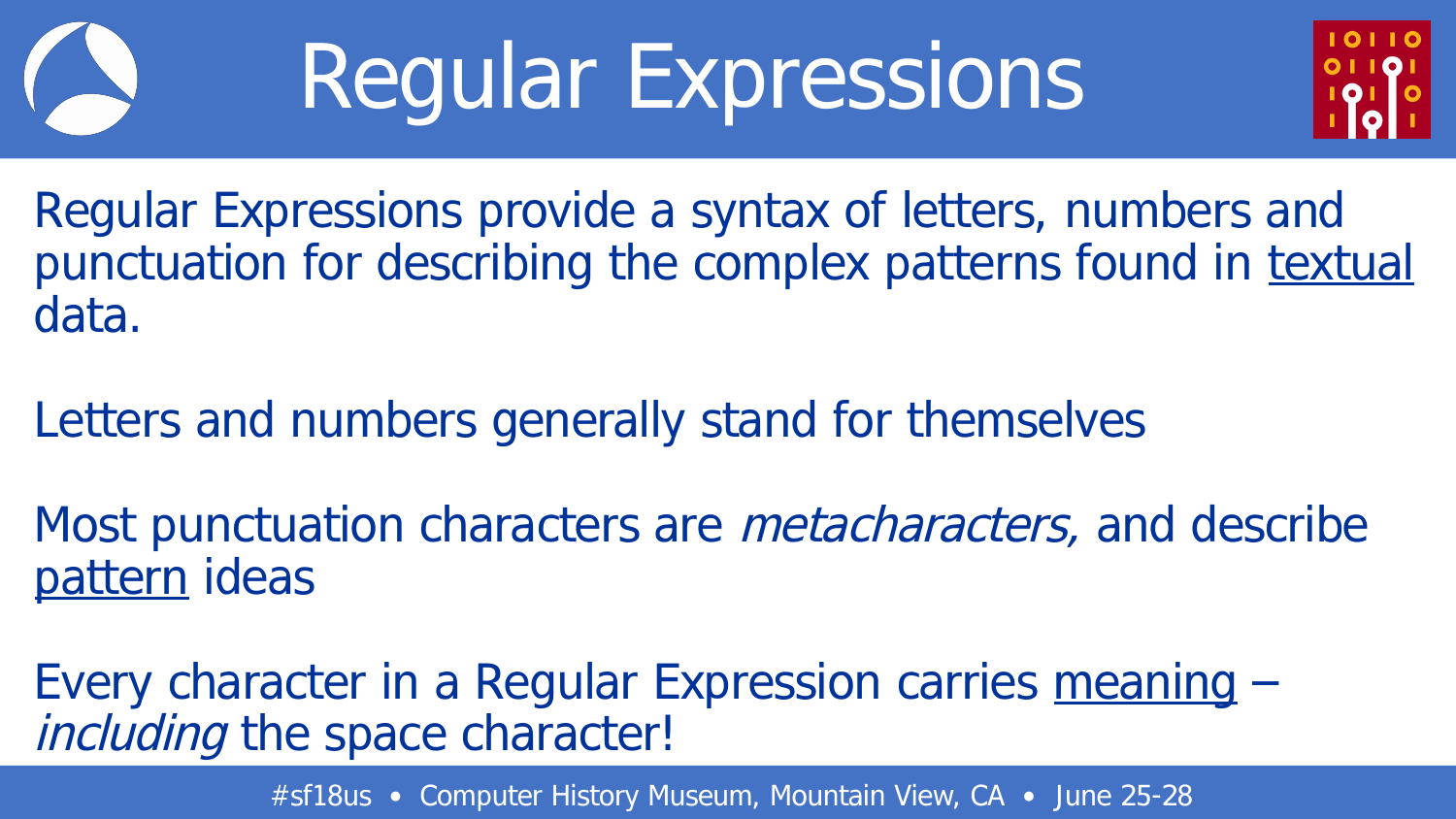

# Regular Expressions
Regular Expressions provide a syntax of letters, numbers and punctuation for describing the complex patterns found in textual data.

Letters and numbers generally stand for themselves

Most punctuation characters are metacharacters, and describe pattern ideas

Every character in a Regular Expression carries meaning – including the space character!